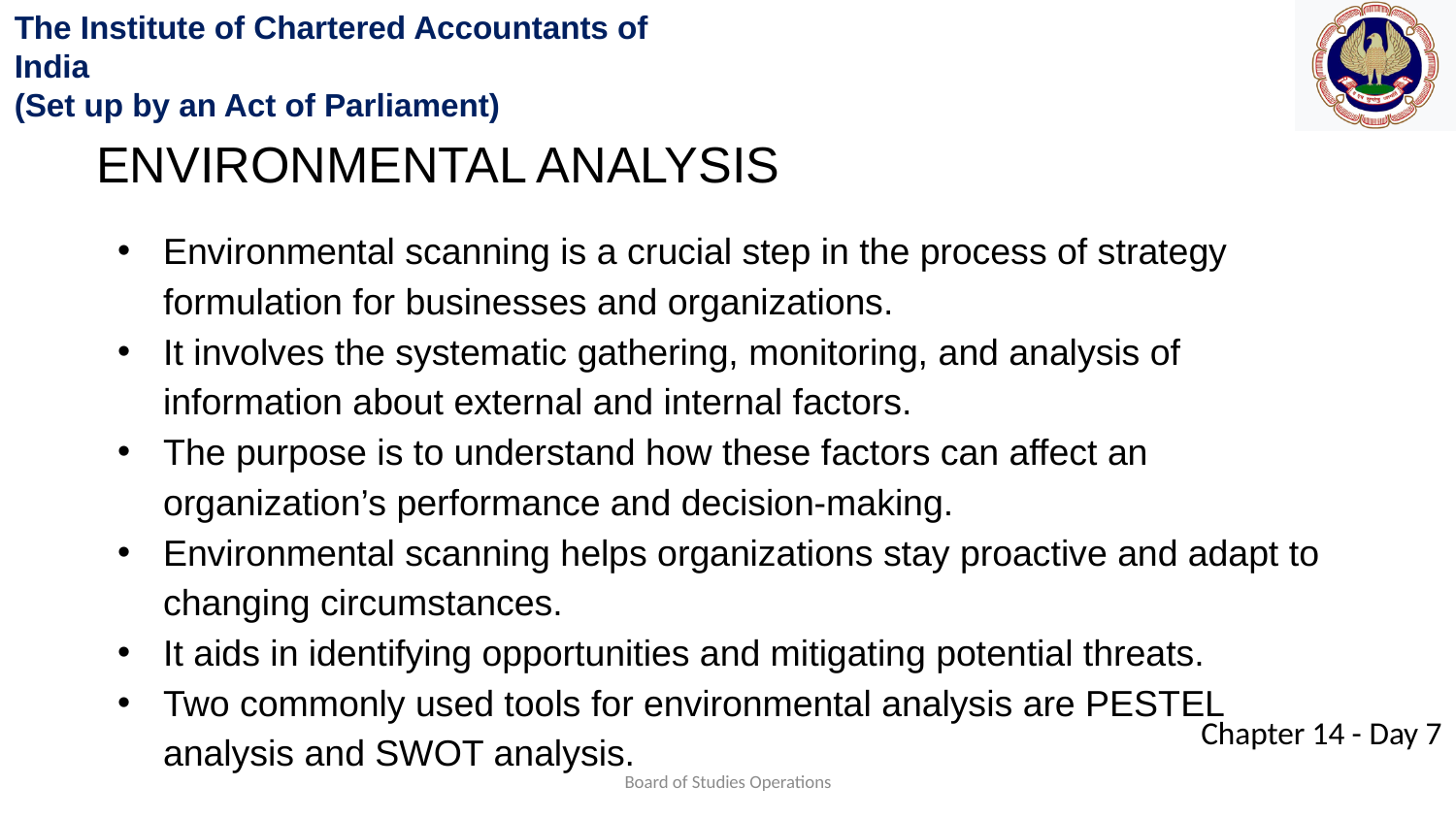

ENVIRONMENTAL ANALYSIS
Environmental scanning is a crucial step in the process of strategy formulation for businesses and organizations.
It involves the systematic gathering, monitoring, and analysis of information about external and internal factors.
The purpose is to understand how these factors can affect an organization’s performance and decision-making.
Environmental scanning helps organizations stay proactive and adapt to changing circumstances.
It aids in identifying opportunities and mitigating potential threats.
Two commonly used tools for environmental analysis are PESTEL analysis and SWOT analysis.
Board of Studies Operations